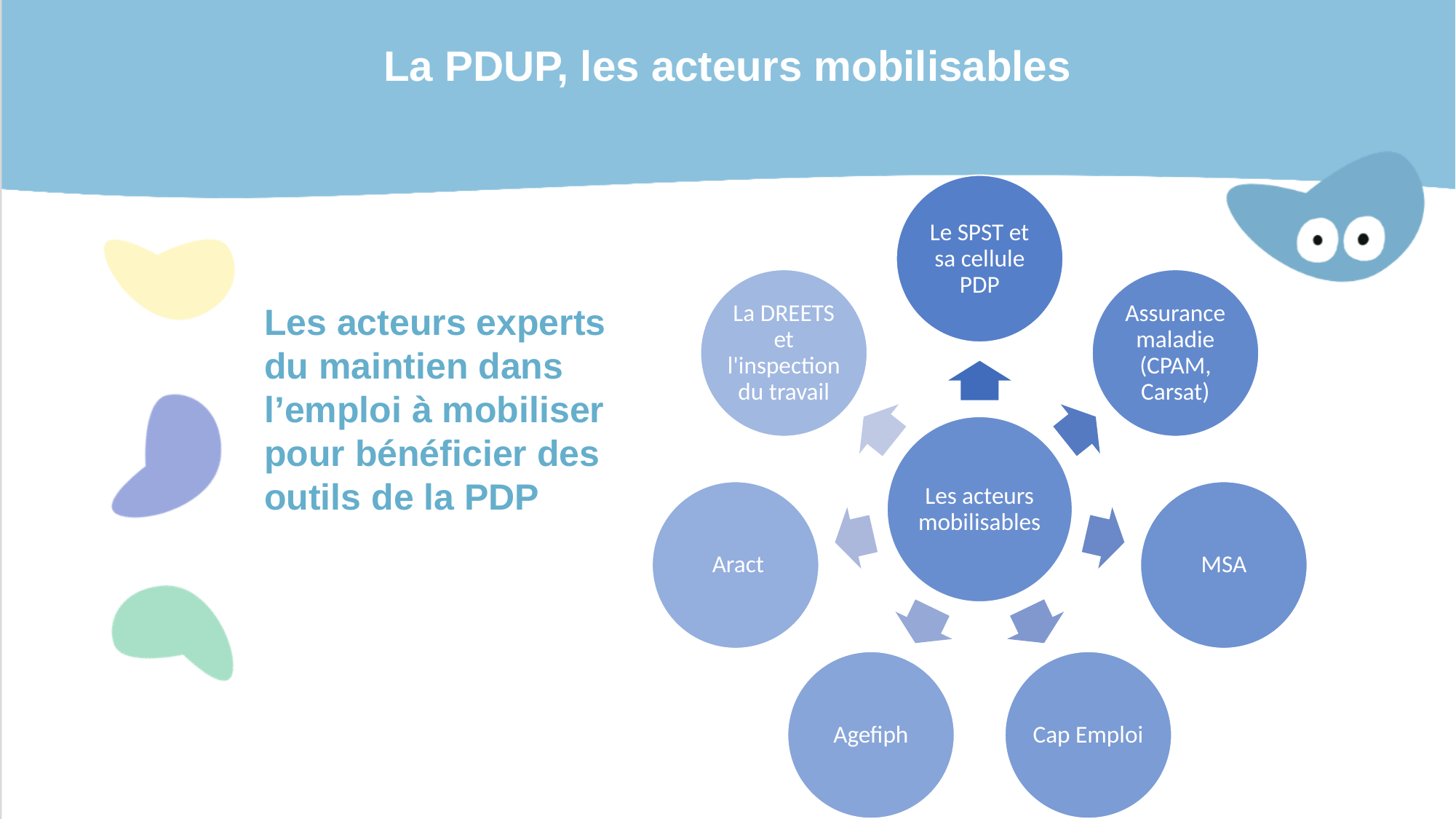

La PDUP, les acteurs mobilisables
Les acteurs mobilisables

Le SPST et sa cellule PDP

Assurance maladie (CPAM, Carsat)

MSA

Cap Emploi

Agefiph

 Aract

La DREETS et l'inspection du travail
Les acteurs experts du maintien dans l’emploi à mobiliser pour bénéficier des outils de la PDP